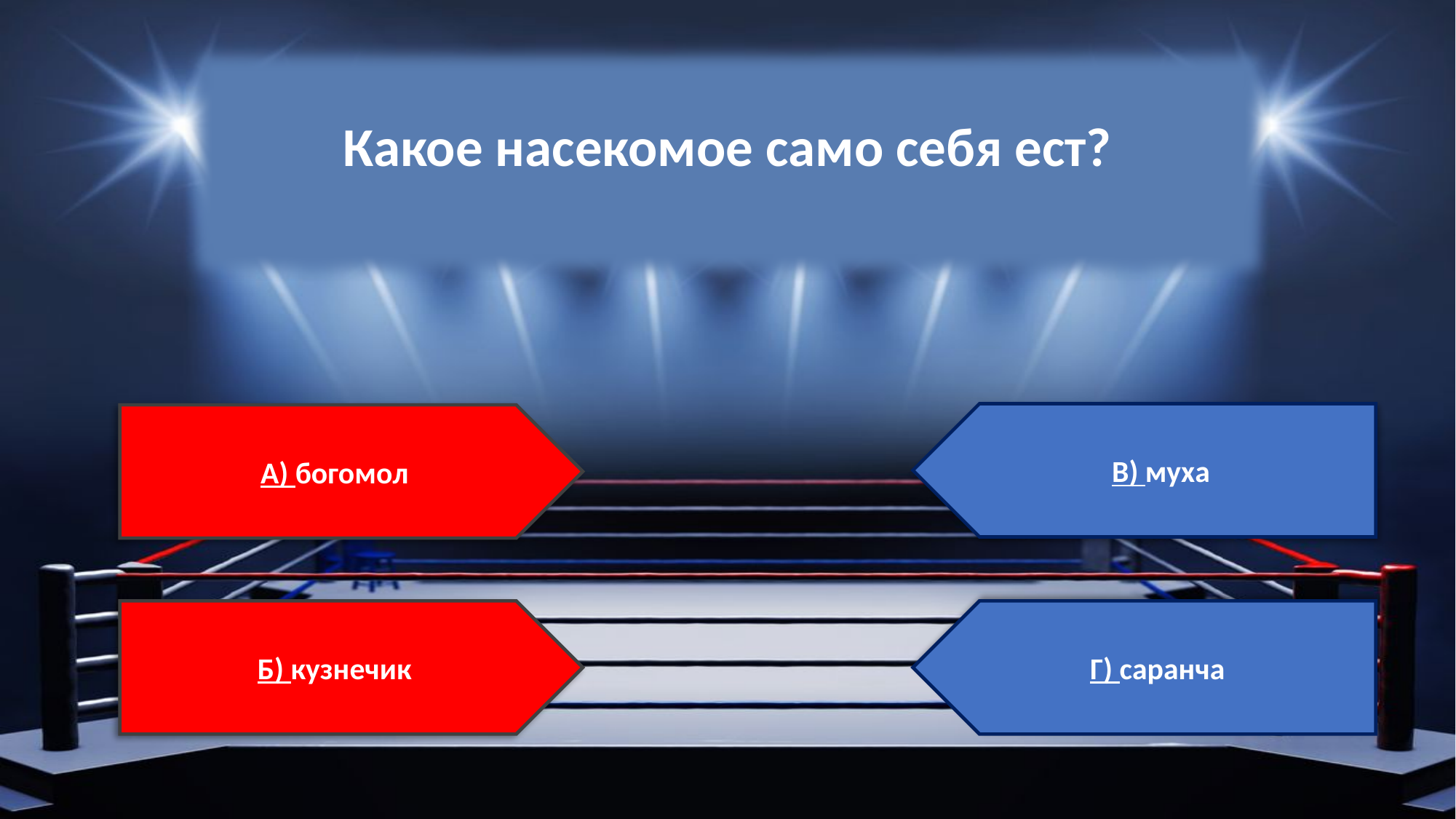

Какое насекомое само себя ест?

В) муха
А) богомол
Б) кузнечик
Г) саранча